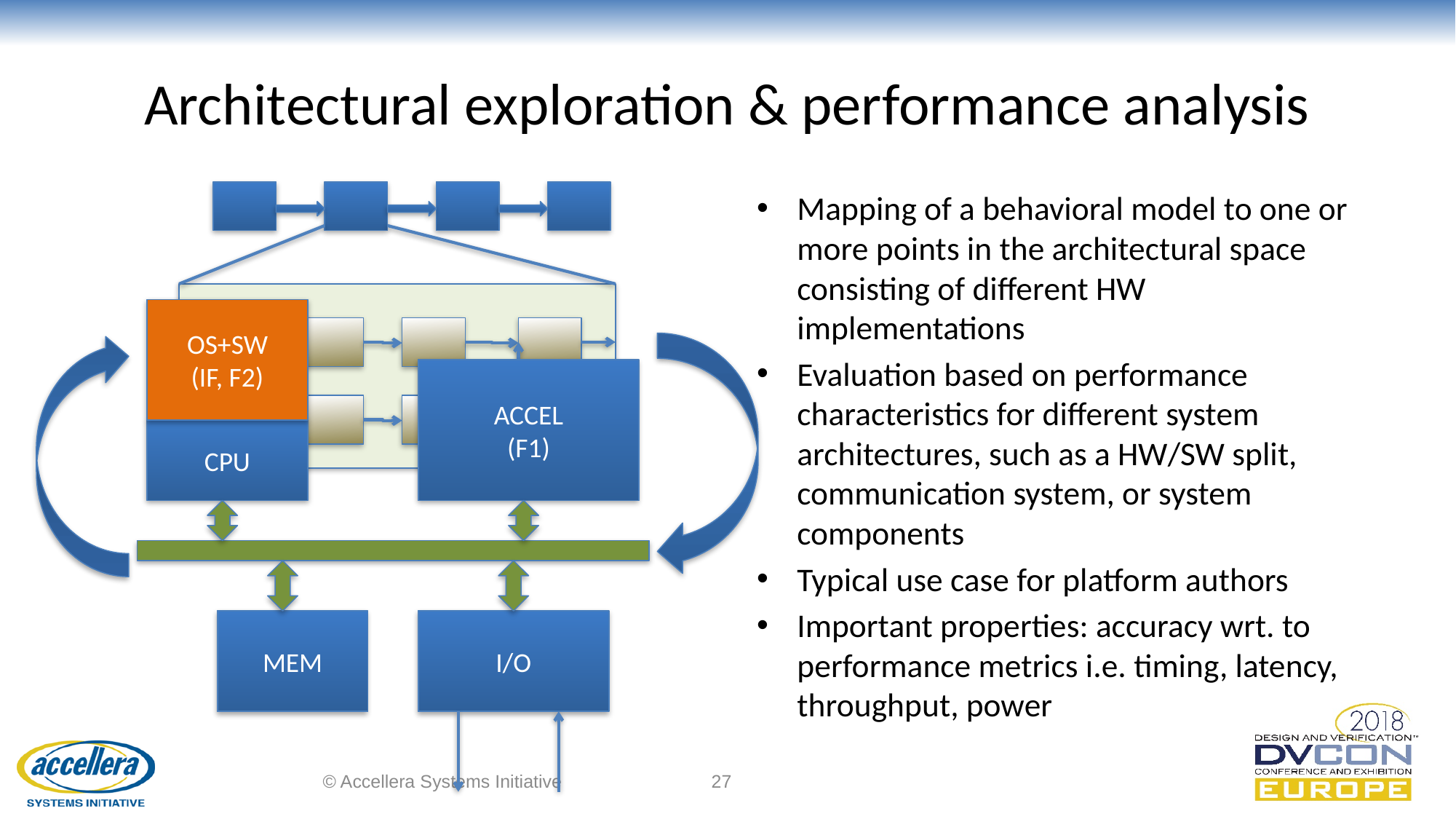

# Architectural exploration & performance analysis

OS+SW
(IF, F2)
ACCEL
(F1)
CPU

MEM
I/O

Mapping of a behavioral model to one or more points in the architectural space consisting of different HW implementations
Evaluation based on performance characteristics for different system architectures, such as a HW/SW split, communication system, or system components
Typical use case for platform authors
Important properties: accuracy wrt. to performance metrics i.e. timing, latency, throughput, power
© Accellera Systems Initiative
27